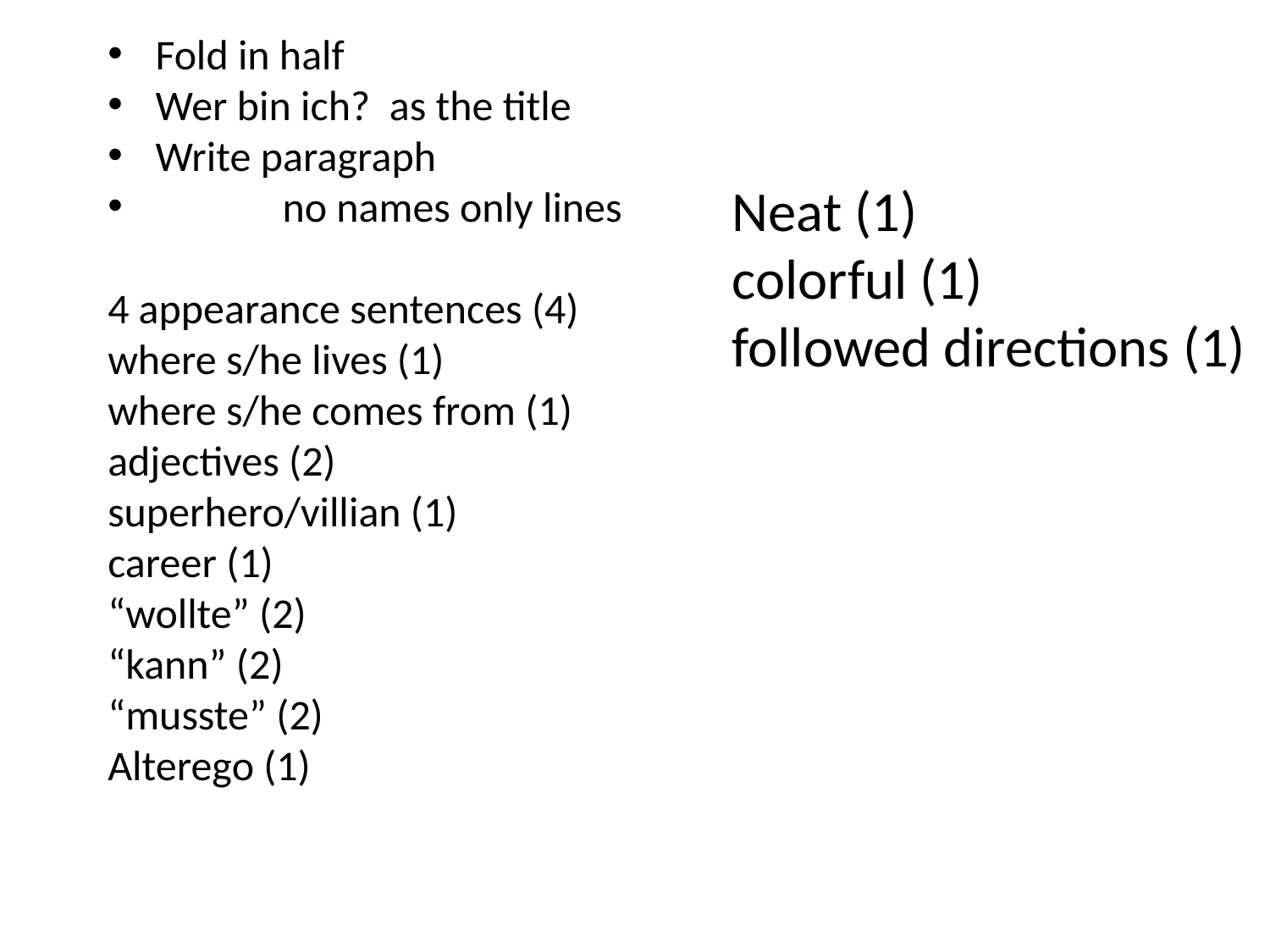

Fold in half
Wer bin ich?  as the title
Write paragraph
	no names only lines

4 appearance sentences (4)
where s/he lives (1)
where s/he comes from (1)
adjectives (2)
superhero/villian (1)
career (1)
“wollte” (2)
“kann” (2)
“musste” (2)
Alterego (1)

Neat (1)
colorful (1)
followed directions (1)